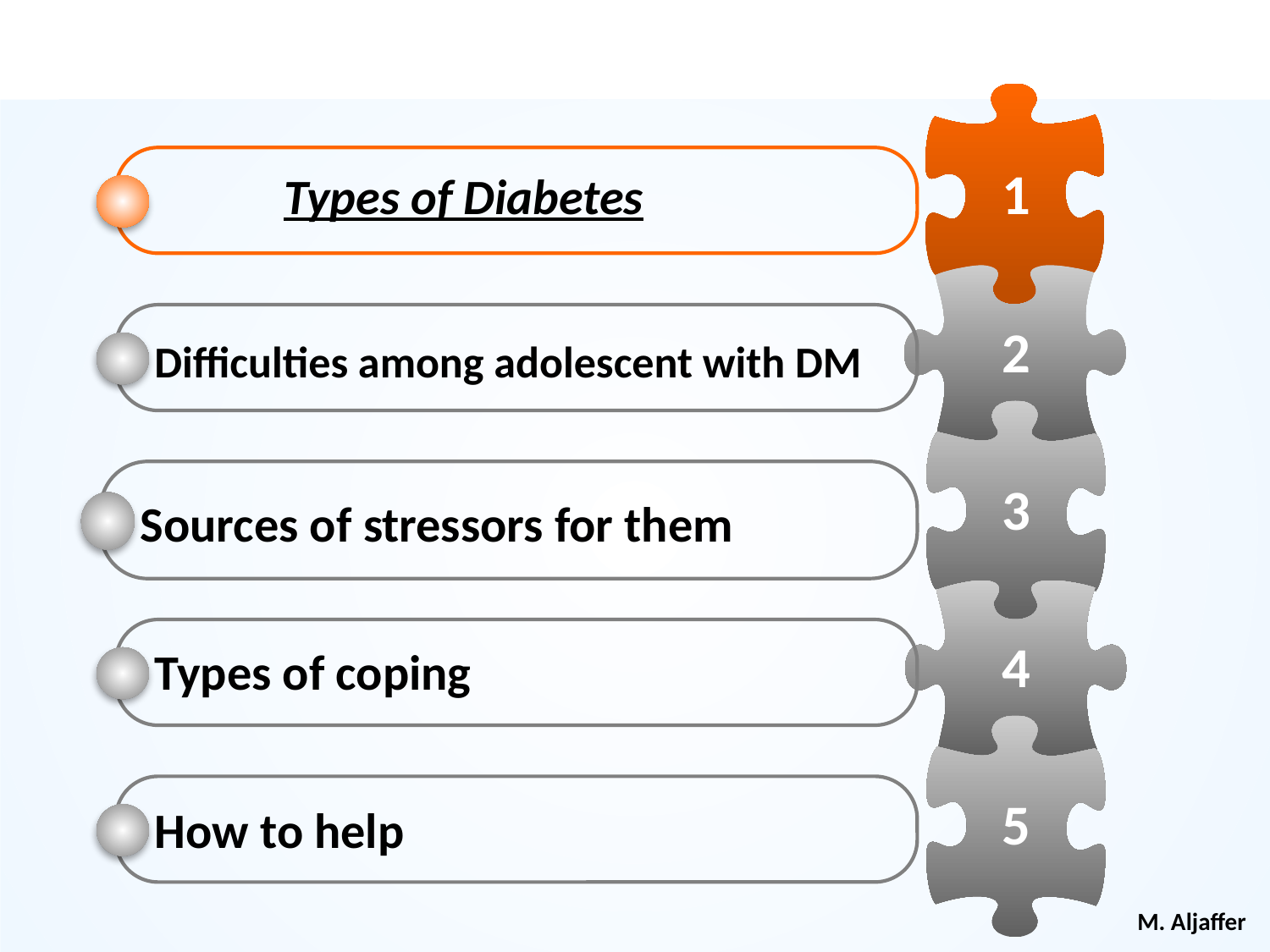

1
2
3
4
5

Types of Diabetes

Difficulties among adolescent with DM

Sources of stressors for them

Types of coping

How to help
M. Aljaffer